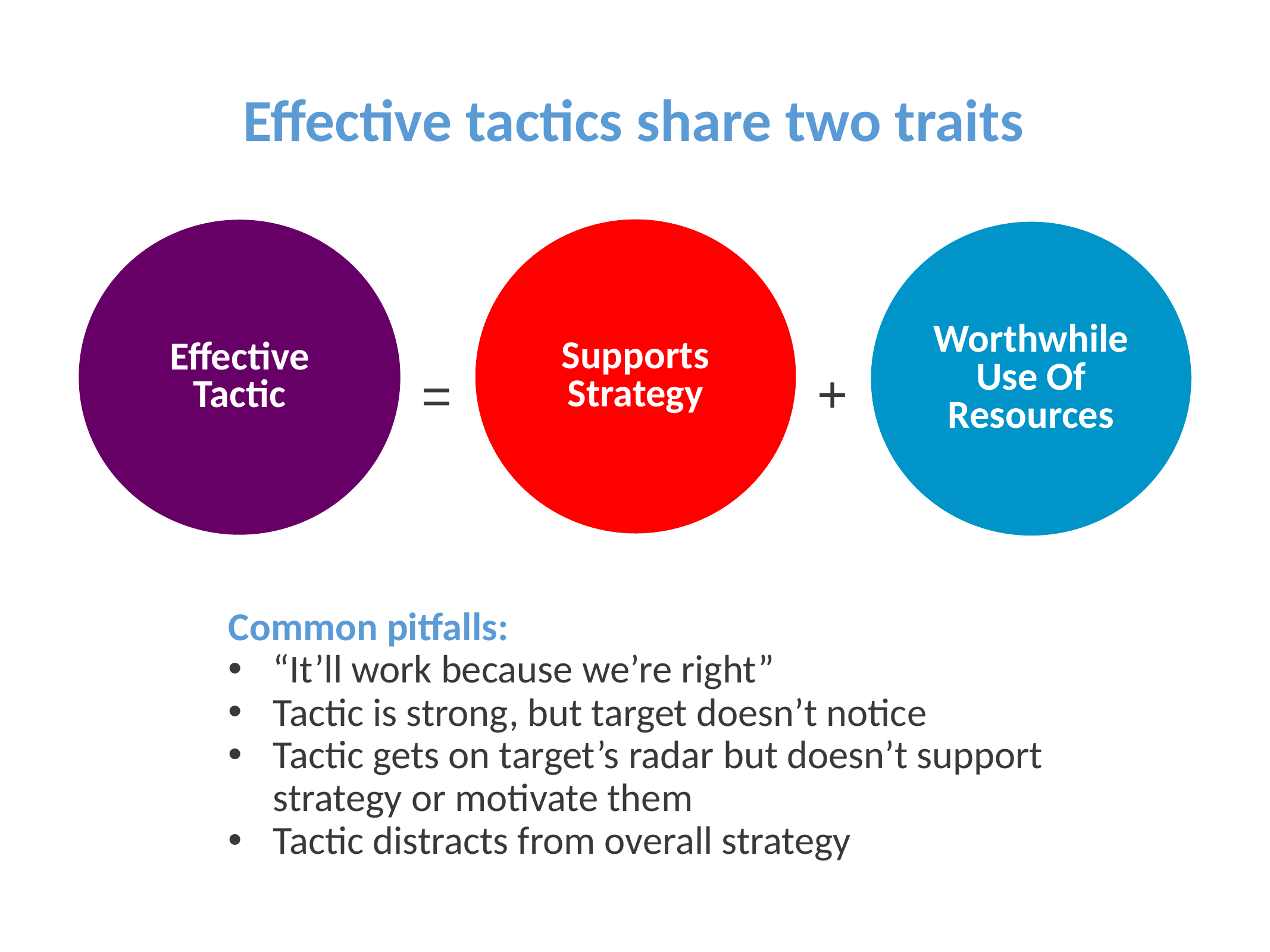

Effective tactics share two traits
Supports Strategy
Effective Tactic

Worthwhile Use Of Resources
+
=
Common pitfalls:
“It’ll work because we’re right”
Tactic is strong, but target doesn’t notice
Tactic gets on target’s radar but doesn’t support strategy or motivate them
Tactic distracts from overall strategy